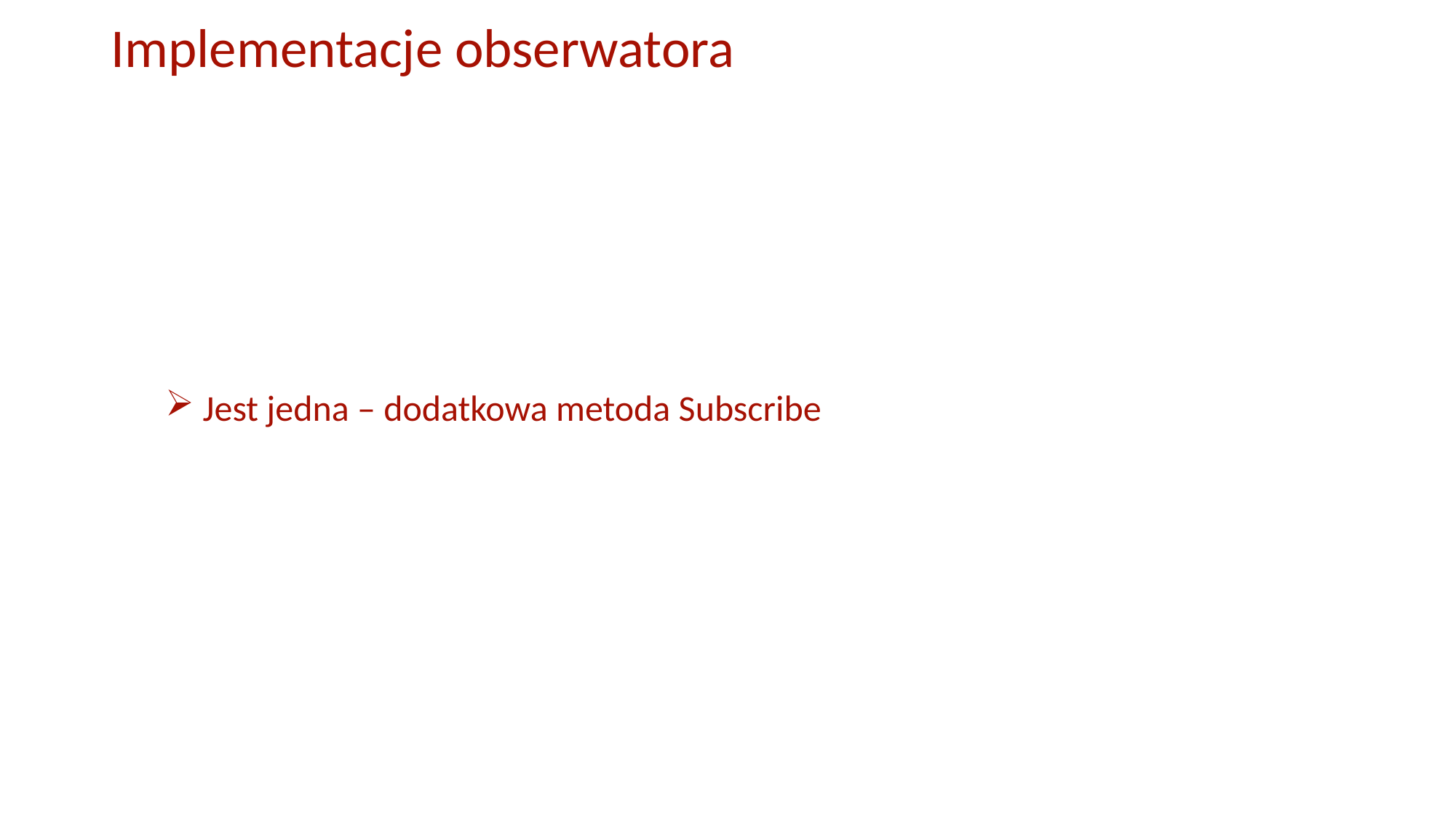

# Implementacje obserwatora
 Jest jedna – dodatkowa metoda Subscribe